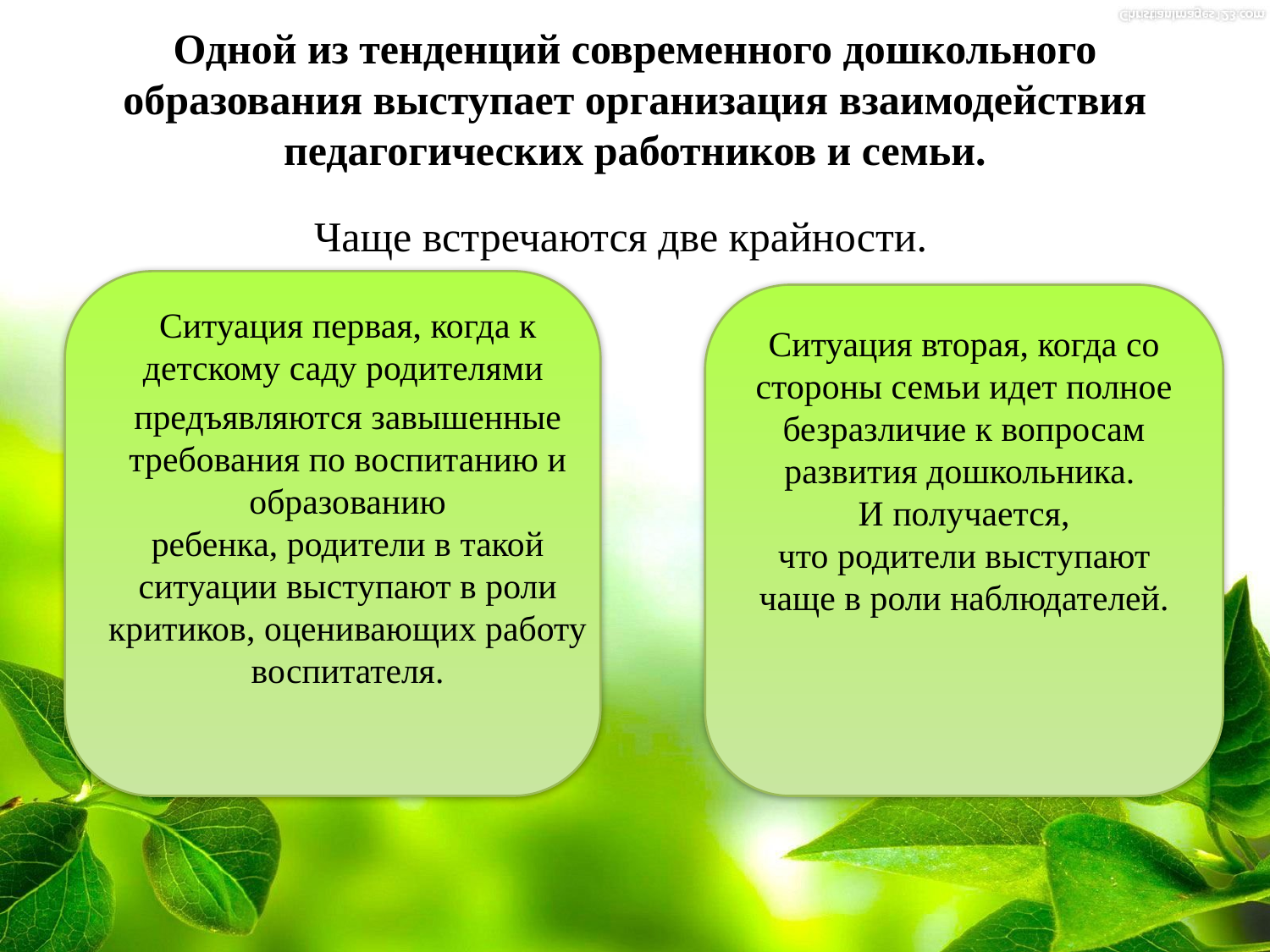

# Одной из тенденций современного дошкольного образования выступает организация взаимодействия педагогических работников и семьи. Чаще встречаются две крайности.

Ситуация первая, когда к детскому саду родителями
предъявляются завышенные требования по воспитанию и образованию ребенка, родители в такой ситуации выступают в роли критиков, оценивающих работу воспитателя.
Ситуация вторая, когда со стороны семьи идет полное безразличие к вопросам развития дошкольника.
И получается, что родители выступают чаще в роли наблюдателей.